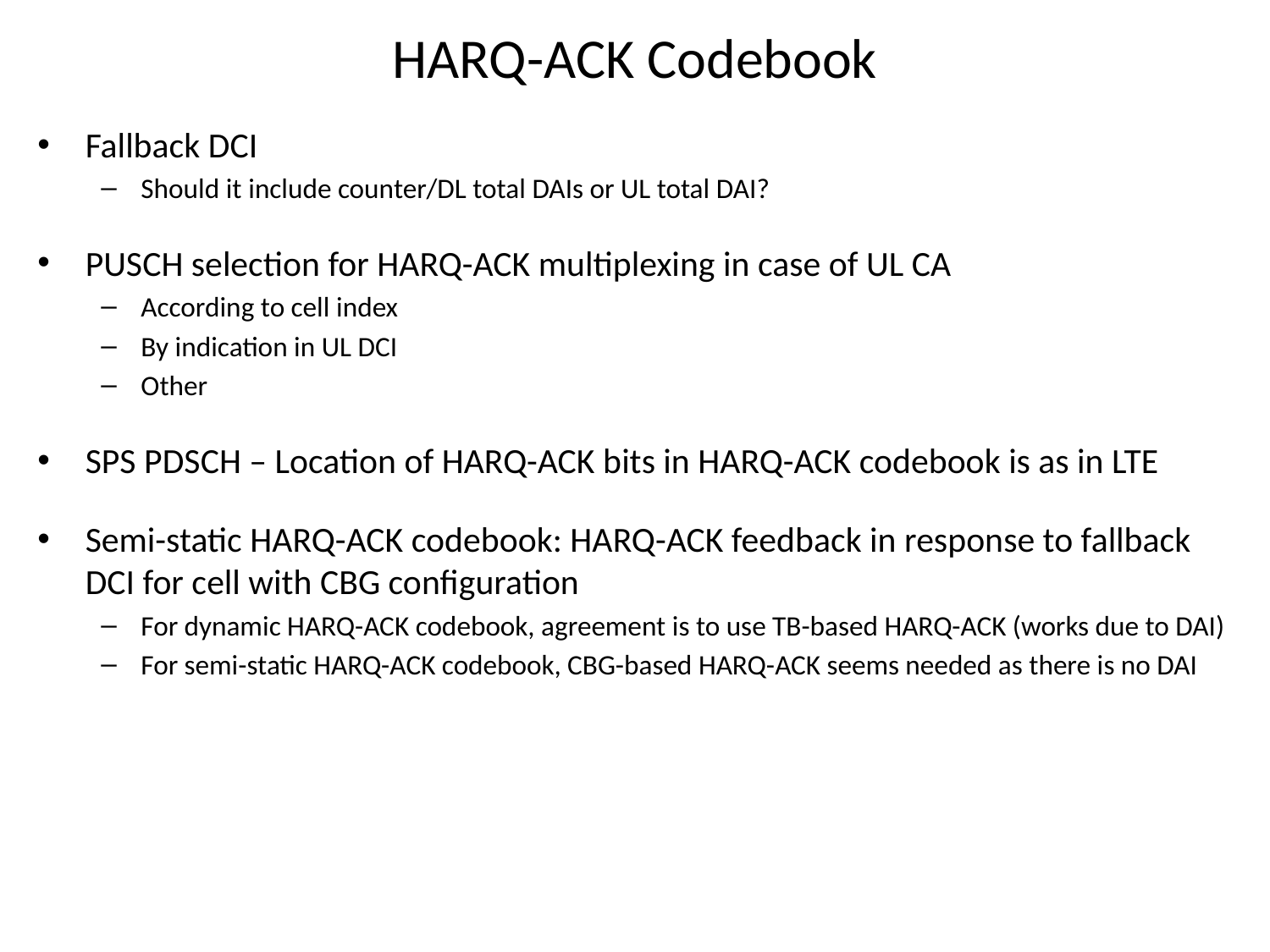

# HARQ-ACK Codebook
Fallback DCI
Should it include counter/DL total DAIs or UL total DAI?

PUSCH selection for HARQ-ACK multiplexing in case of UL CA
According to cell index
By indication in UL DCI
Other

SPS PDSCH – Location of HARQ-ACK bits in HARQ-ACK codebook is as in LTE

Semi-static HARQ-ACK codebook: HARQ-ACK feedback in response to fallback DCI for cell with CBG configuration
For dynamic HARQ-ACK codebook, agreement is to use TB-based HARQ-ACK (works due to DAI)
For semi-static HARQ-ACK codebook, CBG-based HARQ-ACK seems needed as there is no DAI